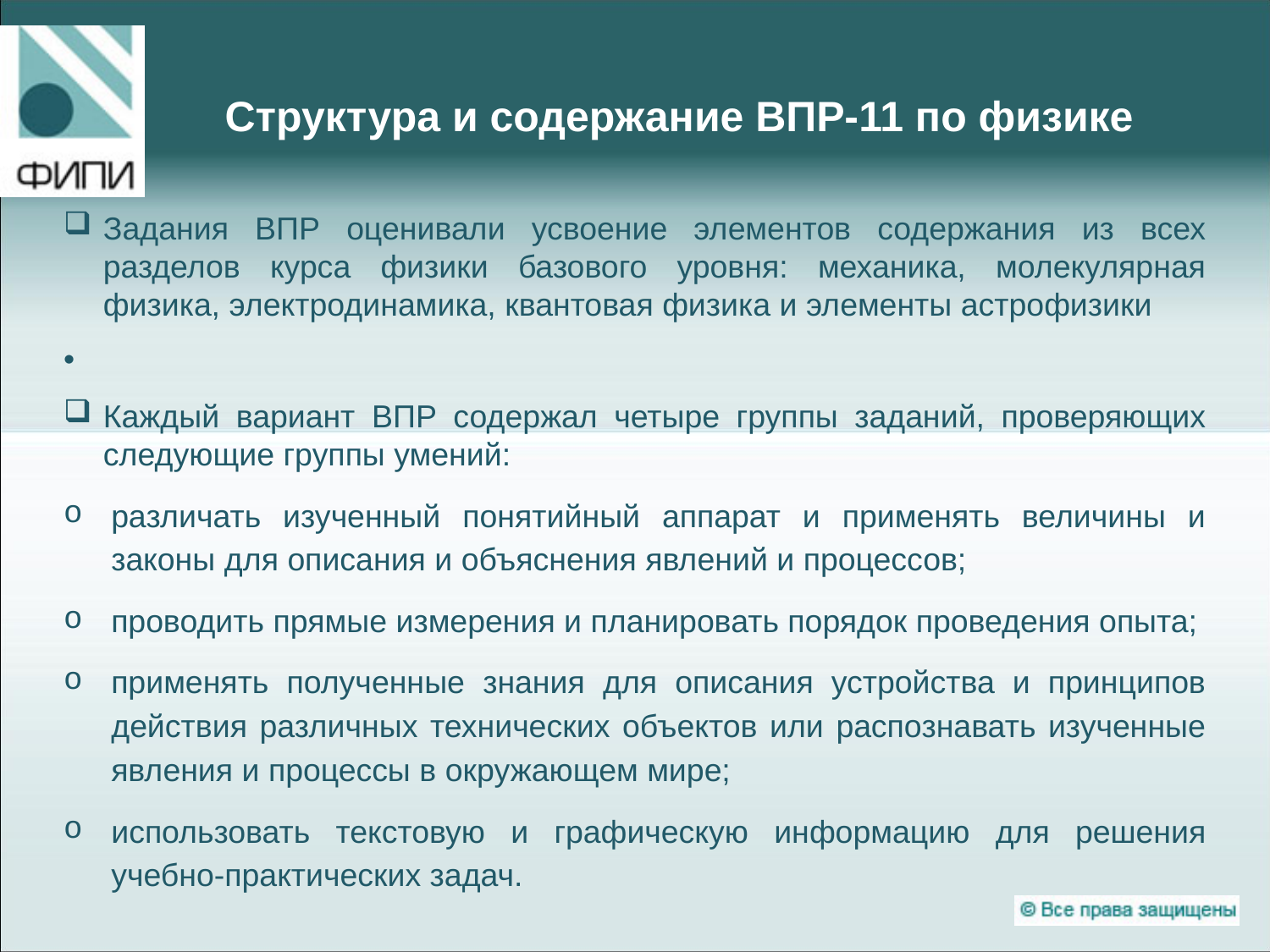

# Структура и содержание ВПР-11 по физике
Задания ВПР оценивали усвоение элементов содержания из всех разделов курса физики базового уровня: механика, молекулярная физика, электродинамика, квантовая физика и элементы астрофизики

Каждый вариант ВПР содержал четыре группы заданий, проверяющих следующие группы умений:
различать изученный понятийный аппарат и применять величины и законы для описания и объяснения явлений и процессов;
проводить прямые измерения и планировать порядок проведения опыта;
применять полученные знания для описания устройства и принципов действия различных технических объектов или распознавать изученные явления и процессы в окружающем мире;
использовать текстовую и графическую информацию для решения учебно-практических задач.